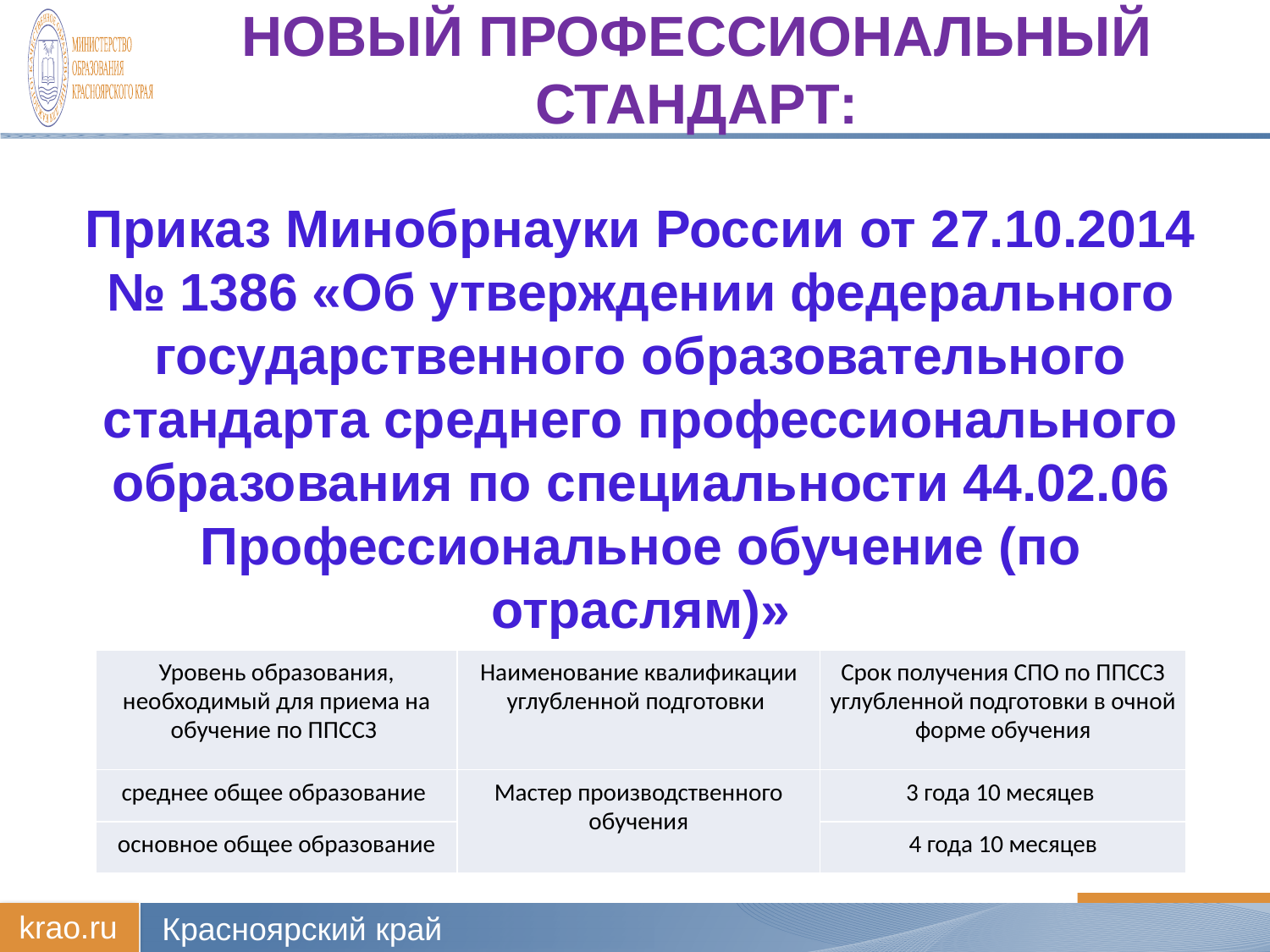

# НОВЫЙ Профессиональный стандарт:
Приказ Минобрнауки России от 27.10.2014 № 1386 «Об утверждении федерального государственного образовательного стандарта среднего профессионального образования по специальности 44.02.06 Профессиональное обучение (по отраслям)»
| Уровень образования, необходимый для приема на обучение по ППССЗ | Наименование квалификации углубленной подготовки | Срок получения СПО по ППССЗ углубленной подготовки в очной форме обучения |
| --- | --- | --- |
| среднее общее образование | Мастер производственного обучения | 3 года 10 месяцев |
| основное общее образование |  | 4 года 10 месяцев |